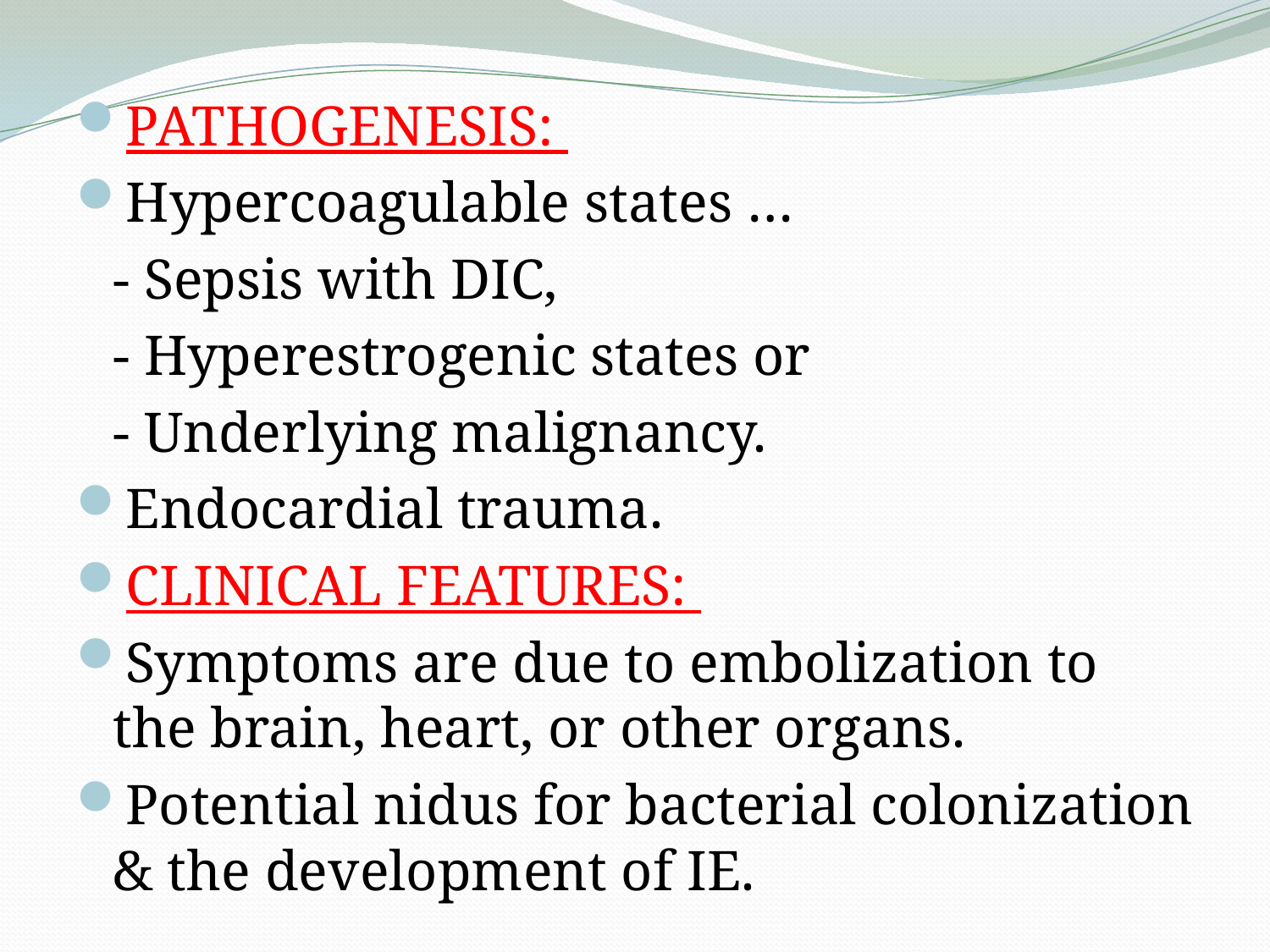

PATHOGENESIS:
Hypercoagulable states …
	- Sepsis with DIC,
	- Hyperestrogenic states or
	- Underlying malignancy.
Endocardial trauma.
CLINICAL FEATURES:
Symptoms are due to embolization to the brain, heart, or other organs.
Potential nidus for bacterial colonization & the development of IE.